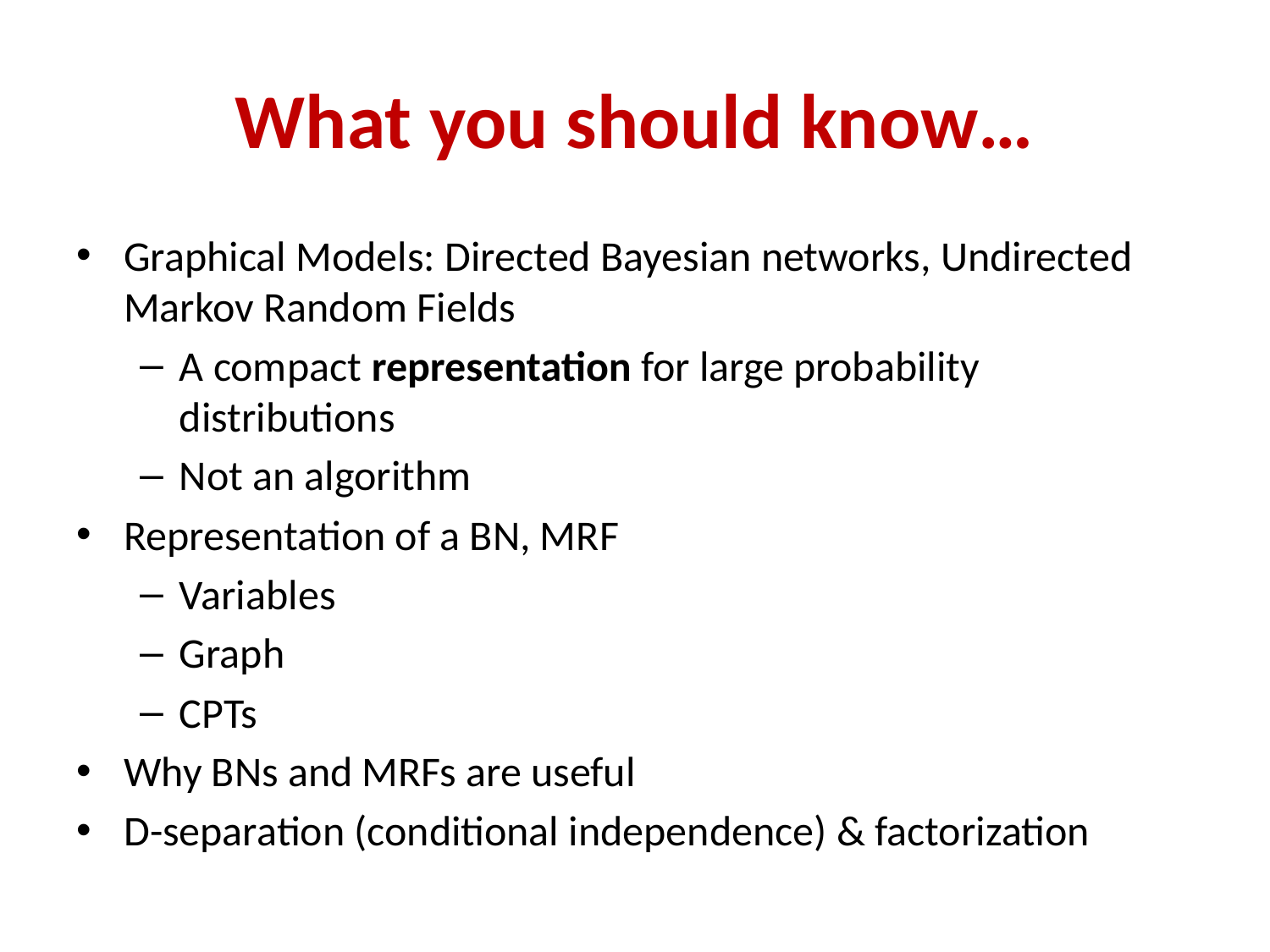

# What you should know…
Graphical Models: Directed Bayesian networks, Undirected Markov Random Fields
A compact representation for large probability distributions
Not an algorithm
Representation of a BN, MRF
Variables
Graph
CPTs
Why BNs and MRFs are useful
D-separation (conditional independence) & factorization